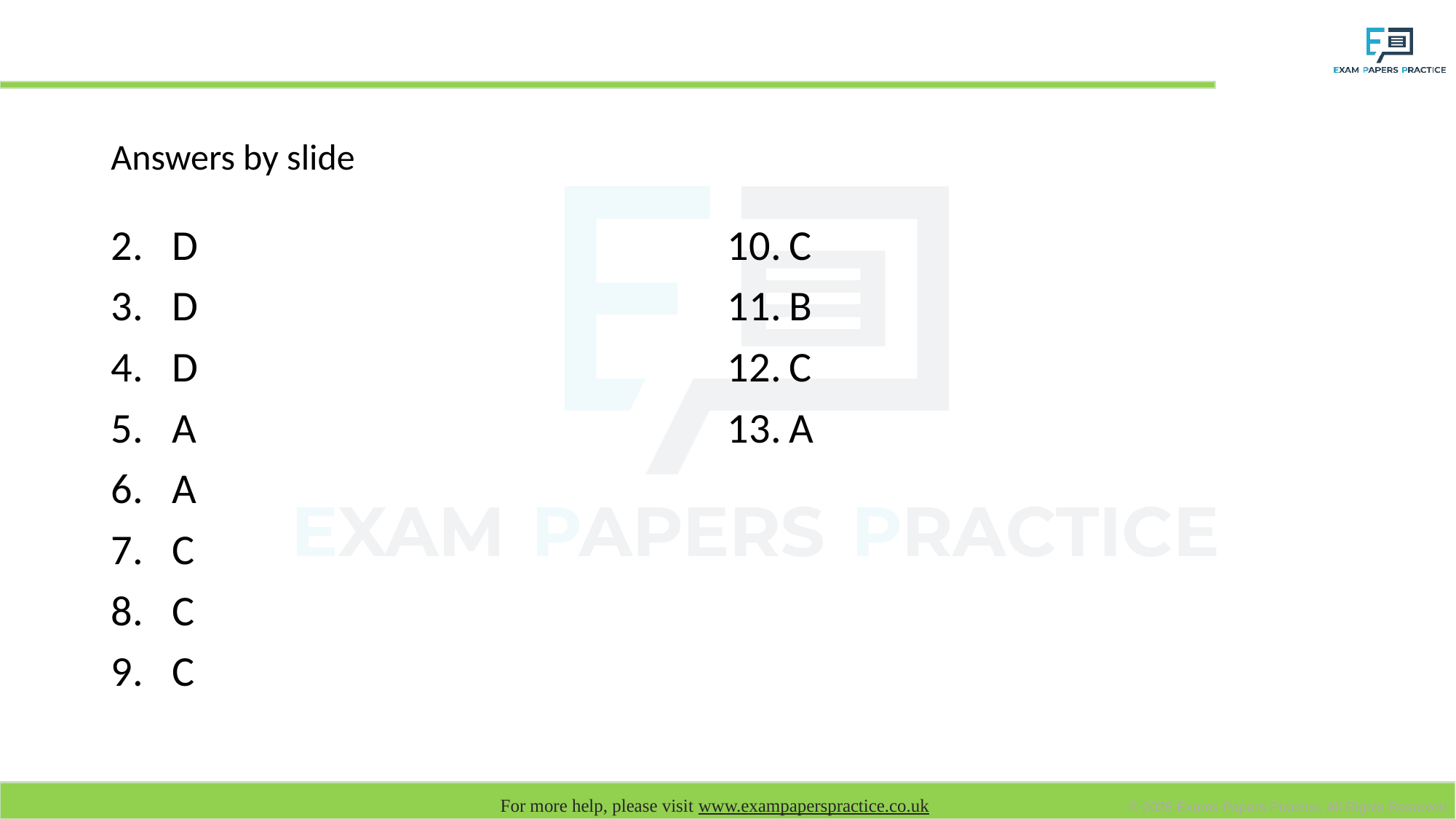

# Answers by slide
D
D
D
A
A
C
C
C
C
B
C
A